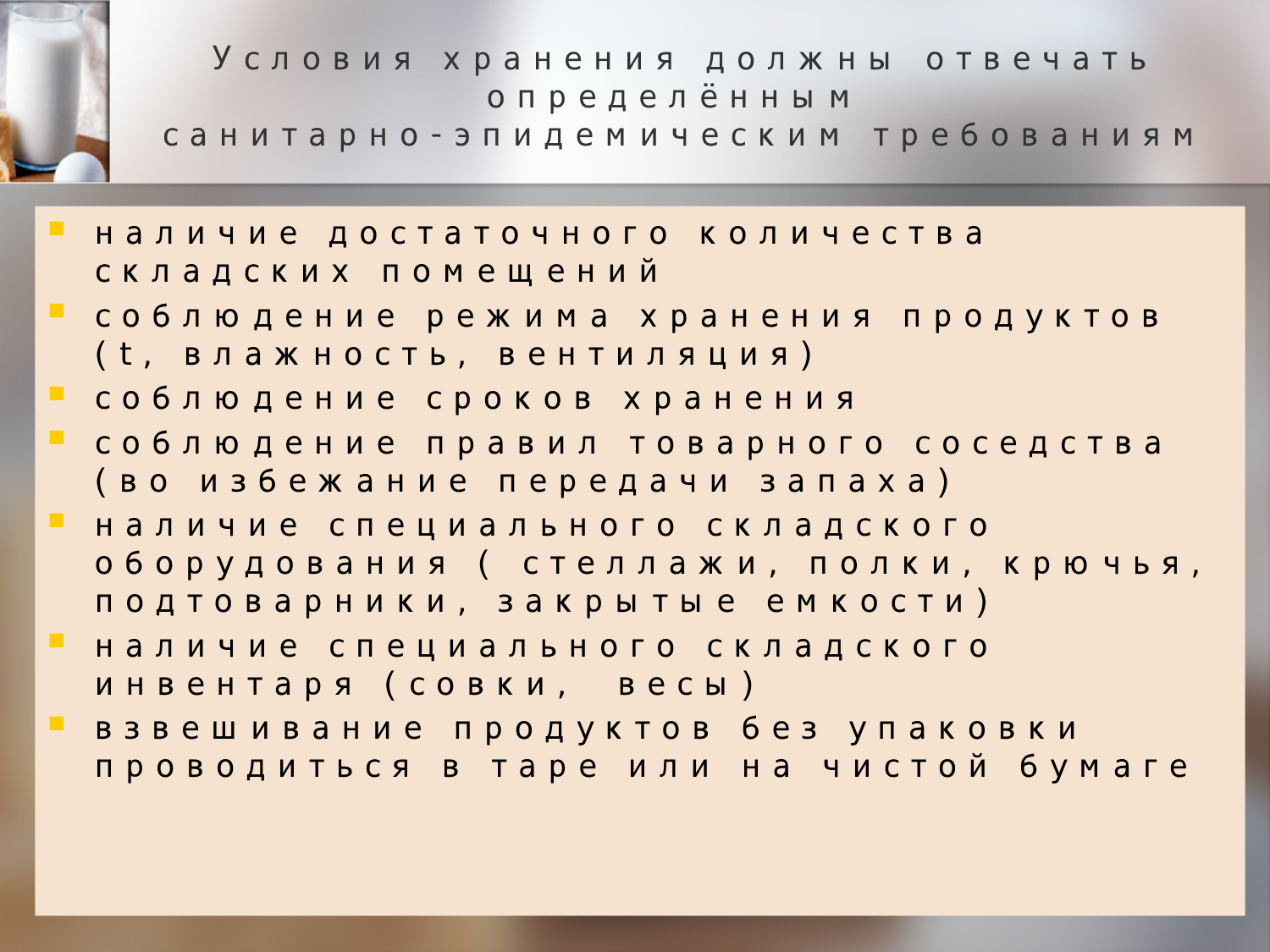

# Условия хранения должны отвечать определённым санитарно-эпидемическим требованиям
наличие достаточного количества складских помещений
соблюдение режима хранения продуктов (t, влажность, вентиляция)
соблюдение сроков хранения
соблюдение правил товарного соседства (во избежание передачи запаха)
наличие специального складского оборудования ( стеллажи, полки, крючья, подтоварники, закрытые емкости)
наличие специального складского инвентаря (совки,  весы)
взвешивание продуктов без упаковки проводиться в таре или на чистой бумаге